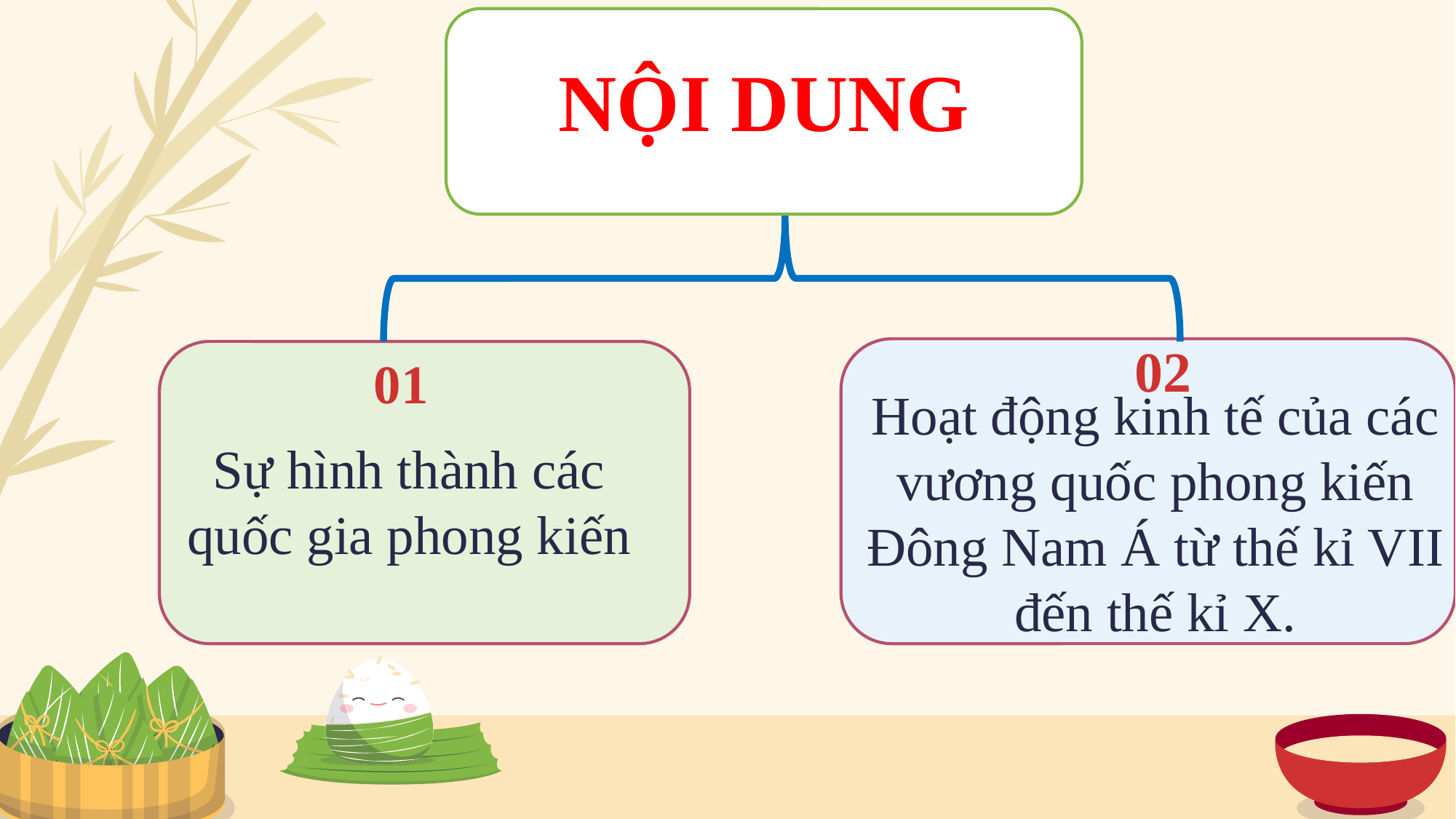

NỘI DUNG
02
# 01

Hoạt động kinh tế của các vương quốc phong kiến Đông Nam Á từ thế kỉ VII đến thế kỉ X.
Sự hình thành các quốc gia phong kiến